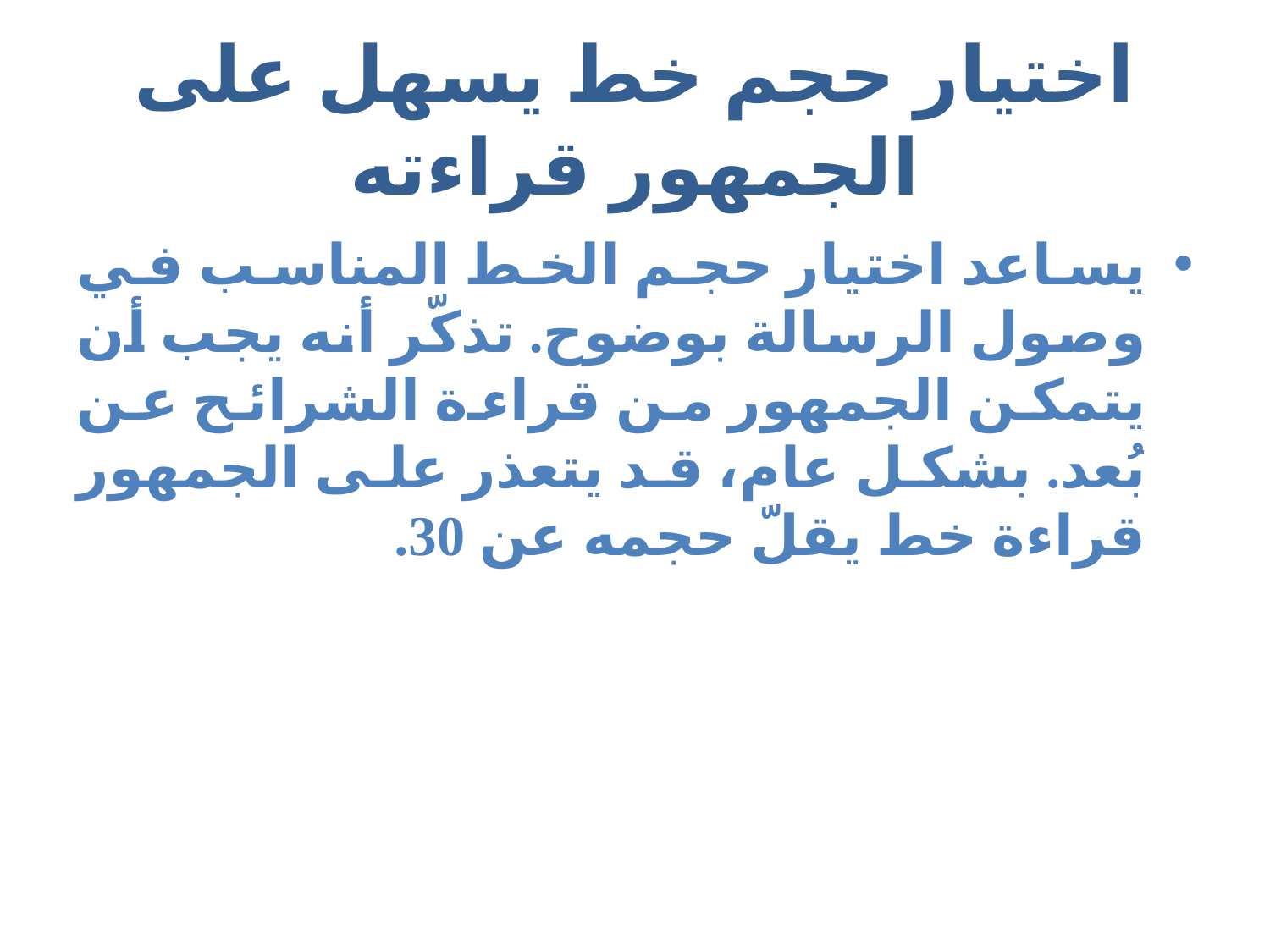

# اختيار حجم خط يسهل على الجمهور قراءته
يساعد اختيار حجم الخط المناسب في وصول الرسالة بوضوح. تذكّر أنه يجب أن يتمكن الجمهور من قراءة الشرائح عن بُعد. بشكل عام، قد يتعذر على الجمهور قراءة خط يقلّ حجمه عن 30.